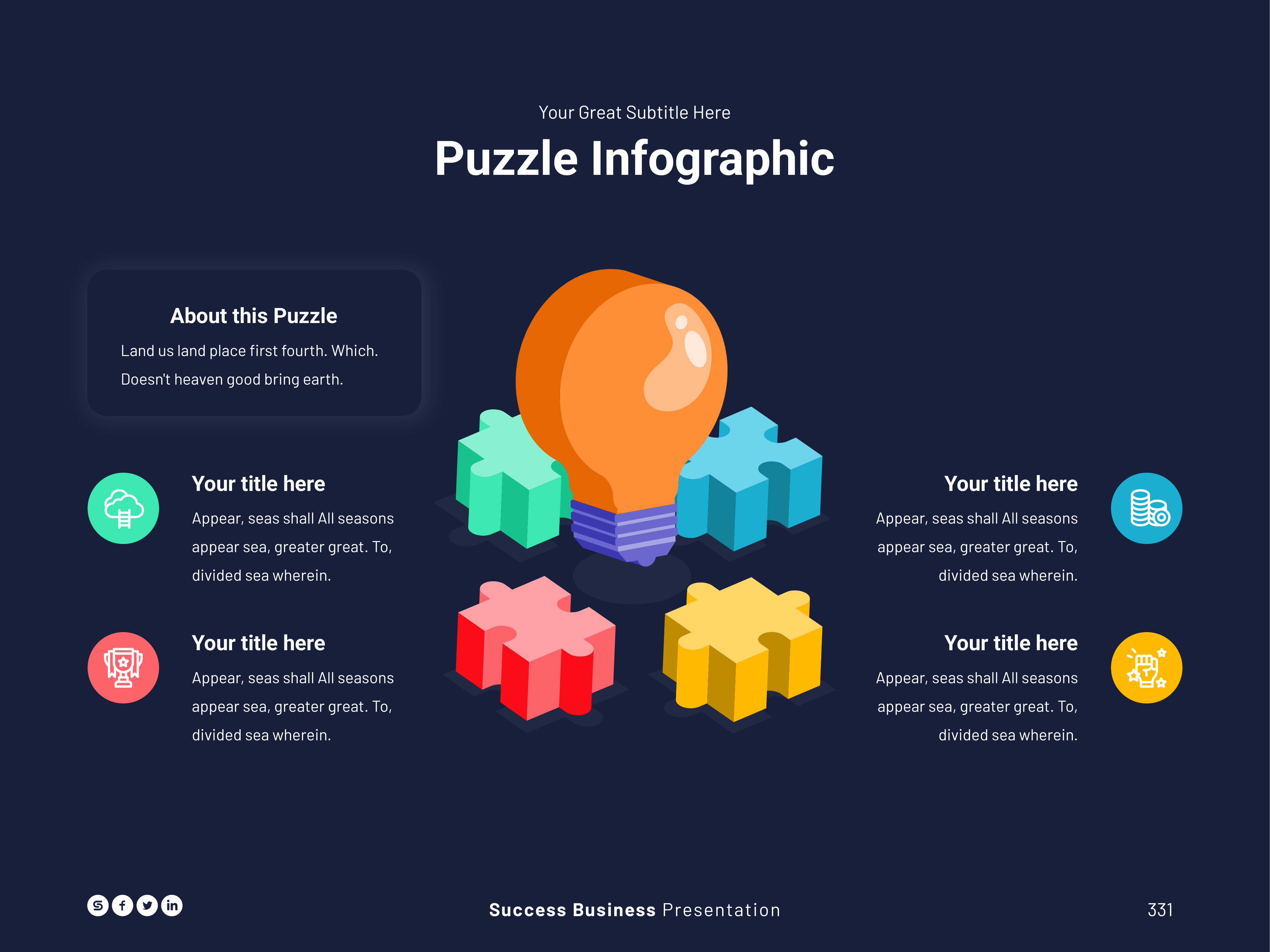

Your Great Subtitle Here
Puzzle Infographic

About this Puzzle
Land us land place first fourth. Which. Doesn't heaven good bring earth.

Your title here
Appear, seas shall All seasons appear sea, greater great. To, divided sea wherein.
Your title here
Appear, seas shall All seasons appear sea, greater great. To, divided sea wherein.

Your title here
Appear, seas shall All seasons appear sea, greater great. To, divided sea wherein.
Your title here
Appear, seas shall All seasons appear sea, greater great. To, divided sea wherein.